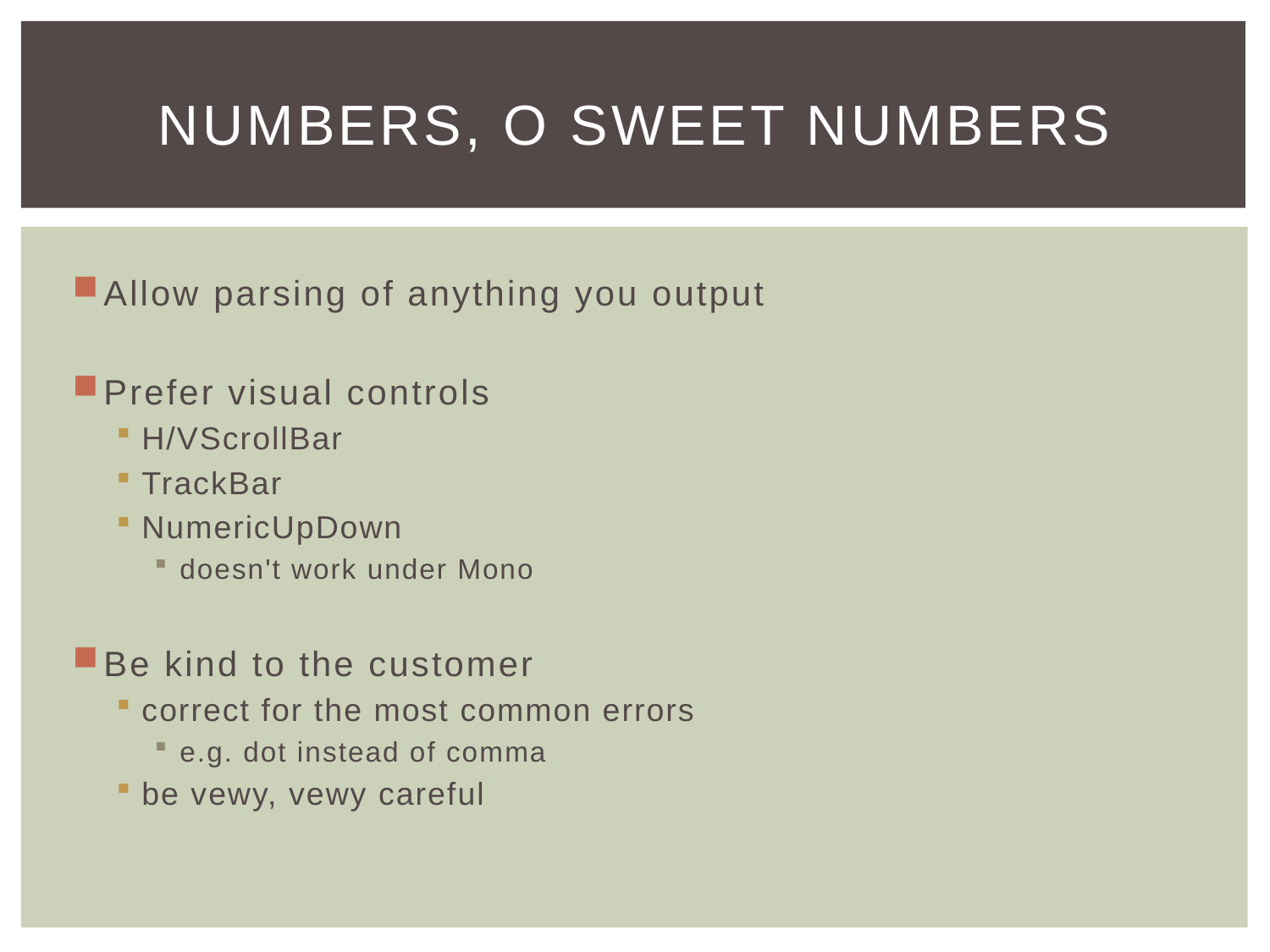

# Numbers, O Sweet Numbers
Allow parsing of anything you output

Prefer visual controls
H/VScrollBar
TrackBar
NumericUpDown
doesn't work under Mono

Be kind to the customer
correct for the most common errors
e.g. dot instead of comma
be vewy, vewy careful